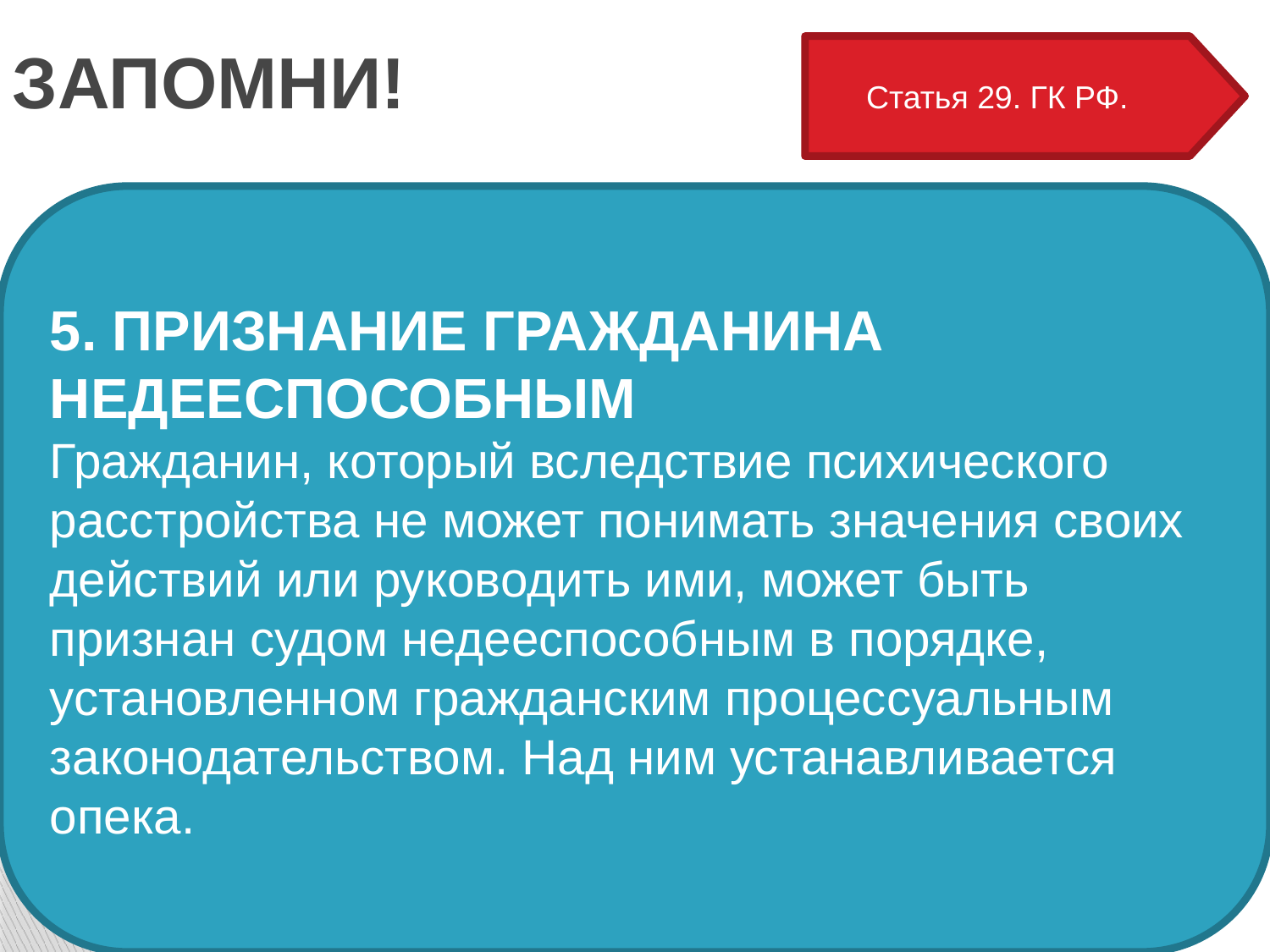

ЗАПОМНИ!
Статья 29. ГК РФ.
#
5. ПРИЗНАНИЕ ГРАЖДАНИНА НЕДЕЕСПОСОБНЫМ
Гражданин, который вследствие психического расстройства не может понимать значения своих действий или руководить ими, может быть признан судом недееспособным в порядке, установленном гражданским процессуальным законодательством. Над ним устанавливается опека.